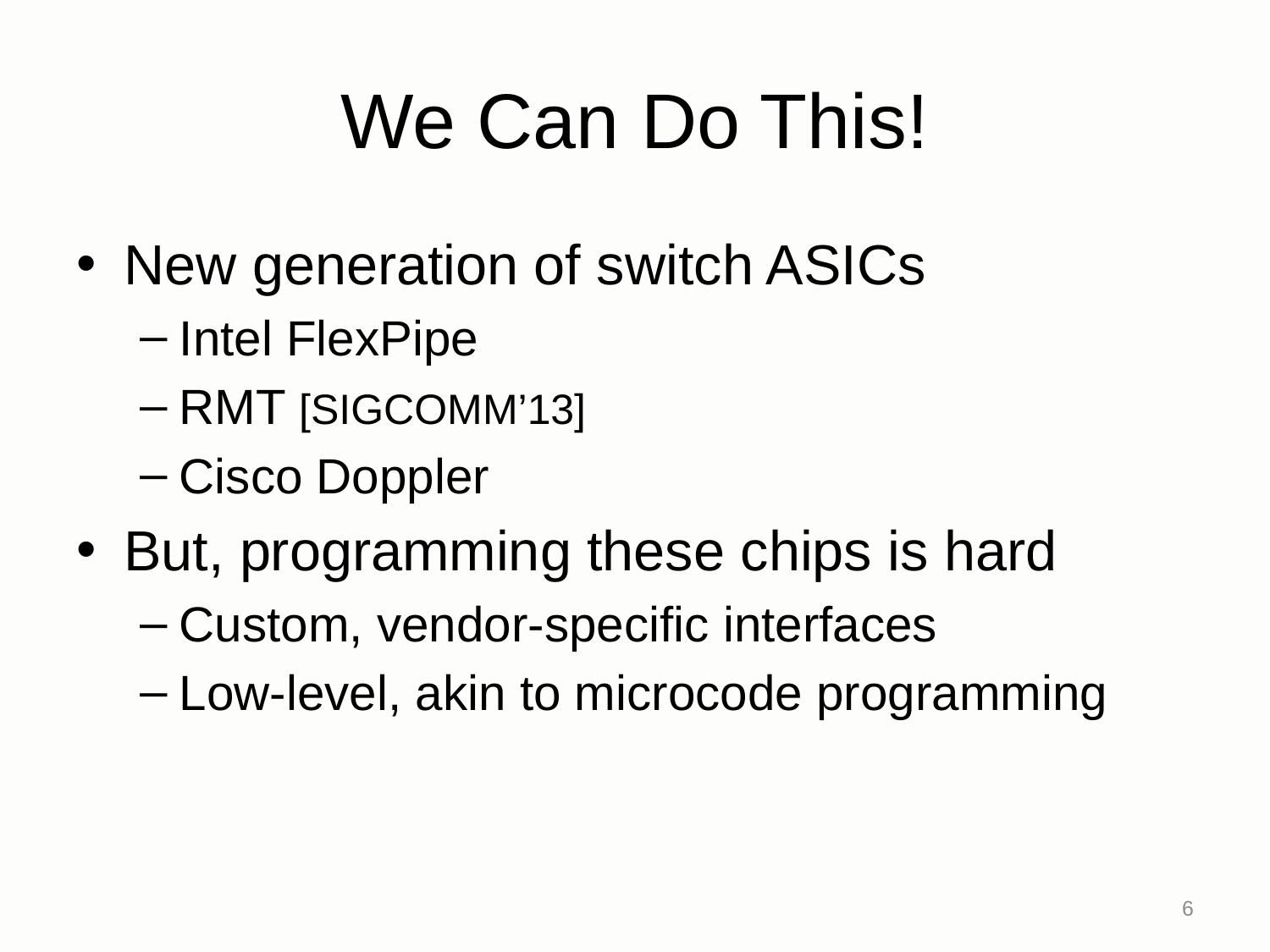

# We Can Do This!
New generation of switch ASICs
Intel FlexPipe
RMT [SIGCOMM’13]
Cisco Doppler
But, programming these chips is hard
Custom, vendor-specific interfaces
Low-level, akin to microcode programming
6